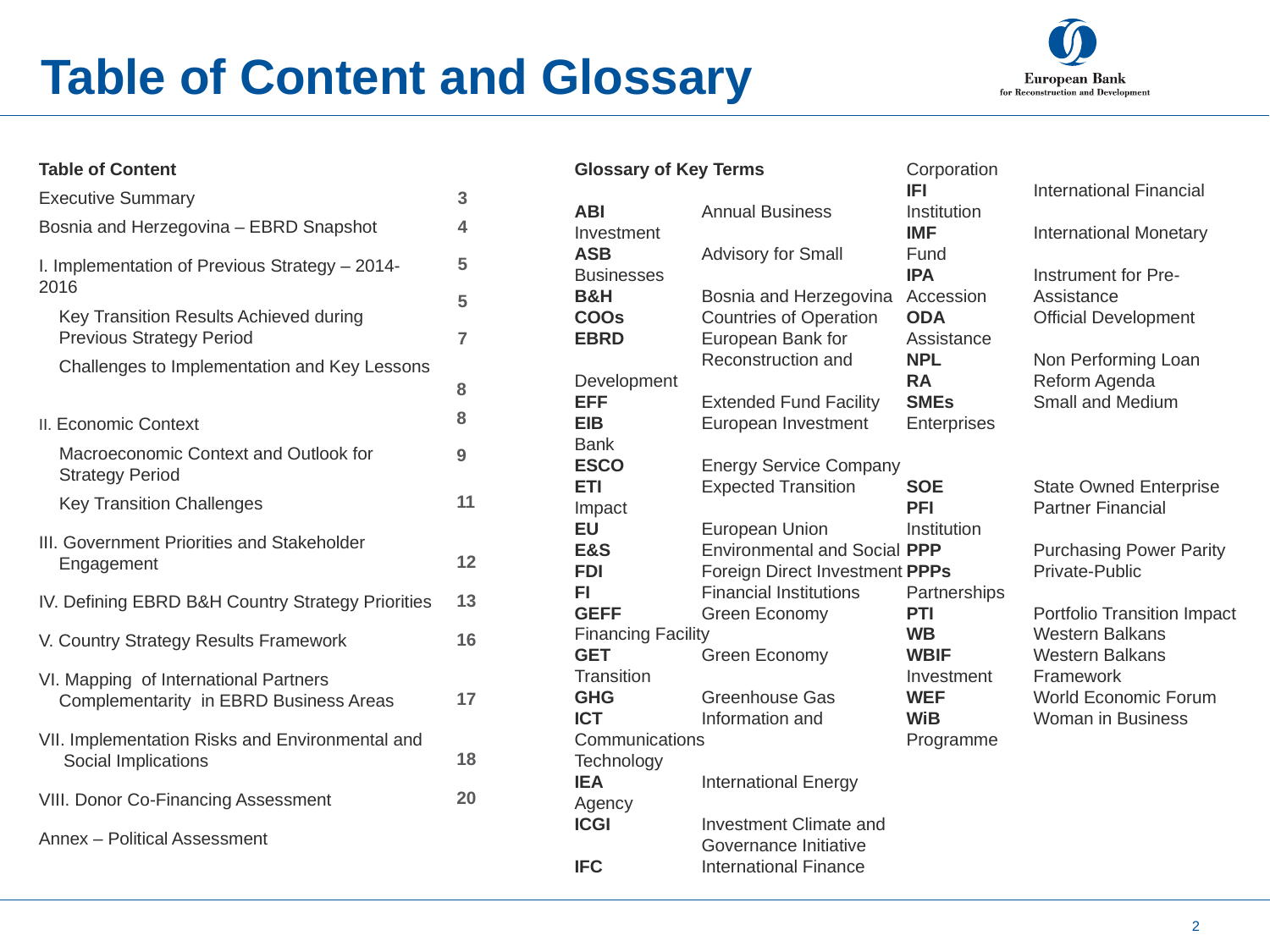

# Table of Content and Glossary
Table of Content
Executive Summary
Bosnia and Herzegovina – EBRD Snapshot
I. Implementation of Previous Strategy – 2014-2016
Key Transition Results Achieved during Previous Strategy Period
Challenges to Implementation and Key Lessons
II. Economic Context
Macroeconomic Context and Outlook for Strategy Period
Key Transition Challenges
III. Government Priorities and Stakeholder Engagement
IV. Defining EBRD B&H Country Strategy Priorities
V. Country Strategy Results Framework
VI. Mapping  of International Partners Complementarity  in EBRD Business Areas
VII. Implementation Risks and Environmental and Social Implications
VIII. Donor Co-Financing Assessment
Annex – Political Assessment

3
4
5
5
7

Glossary of Key Terms

ABI	Annual Business Investment
ASB	Advisory for Small Businesses
B&H	Bosnia and Herzegovina
COOs 	Countries of Operation
EBRD 	European Bank for
	Reconstruction and Development
EFF	Extended Fund Facility
EIB	European Investment Bank
ESCO 	Energy Service Company
ETI	Expected Transition Impact
EU	European Union
E&S	Environmental and Social
FDI	Foreign Direct Investment
FI	Financial Institutions
GEFF	Green Economy Financing Facility
GET	Green Economy Transition
GHG	Greenhouse Gas
ICT	Information and Communications 	Technology
IEA	International Energy Agency
ICGI	Investment Climate and 	Governance Initiative
IFC	International Finance Corporation
IFI	International Financial Institution
IMF	International Monetary Fund
IPA	Instrument for Pre-Accession 	Assistance
ODA	Official Development Assistance
NPL	Non Performing Loan
RA	Reform Agenda
SMEs	Small and Medium Enterprises

SOE 	State Owned Enterprise
PFI	Partner Financial Institution
PPP	Purchasing Power Parity
PPPs	Private-Public Partnerships
PTI	Portfolio Transition Impact
WB	Western Balkans
WBIF 	Western Balkans Investment 	Framework
WEF 	World Economic Forum
WiB	Woman in Business Programme

8
8
9
11

12
13
16

17

18
20
2